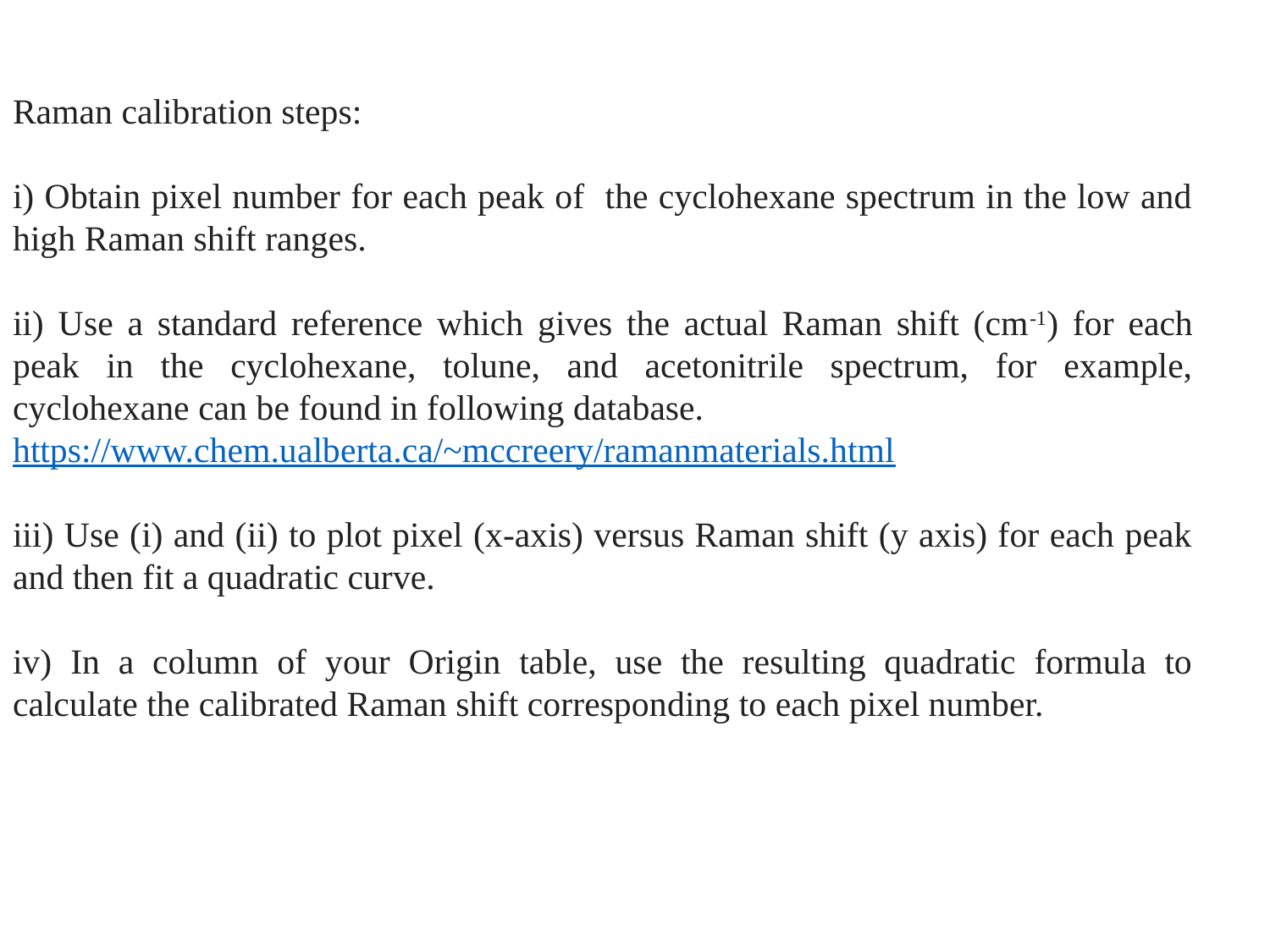

Raman calibration steps:

i) Obtain pixel number for each peak of  the cyclohexane spectrum in the low and high Raman shift ranges.

ii) Use a standard reference which gives the actual Raman shift (cm-1) for each peak in the cyclohexane, tolune, and acetonitrile spectrum, for example, cyclohexane can be found in following database.
https://www.chem.ualberta.ca/~mccreery/ramanmaterials.html

iii) Use (i) and (ii) to plot pixel (x-axis) versus Raman shift (y axis) for each peak and then fit a quadratic curve.

iv) In a column of your Origin table, use the resulting quadratic formula to calculate the calibrated Raman shift corresponding to each pixel number.